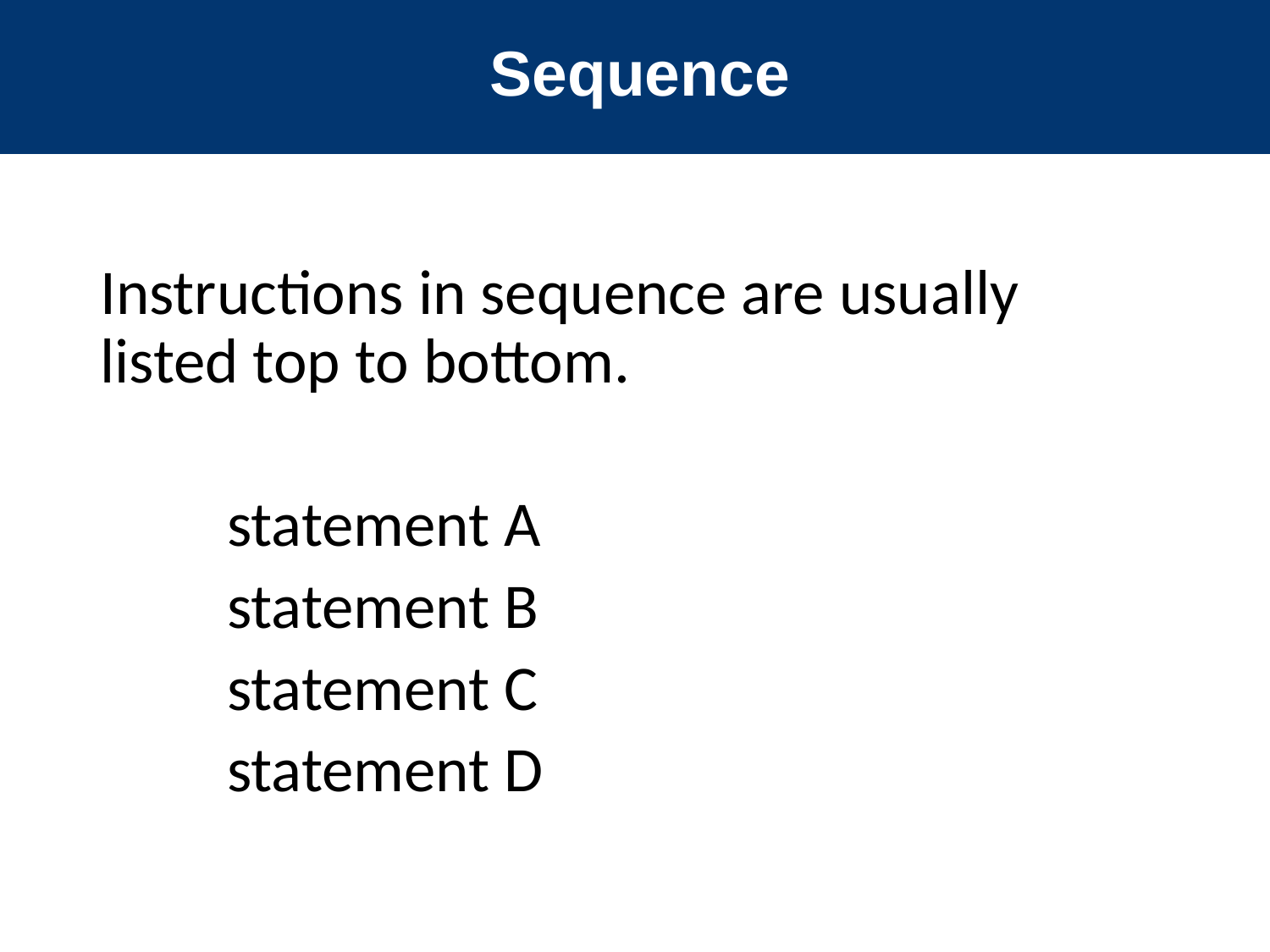

Sequence
Instructions in sequence are usually listed top to bottom.

	statement A
	statement B
	statement C
	statement D